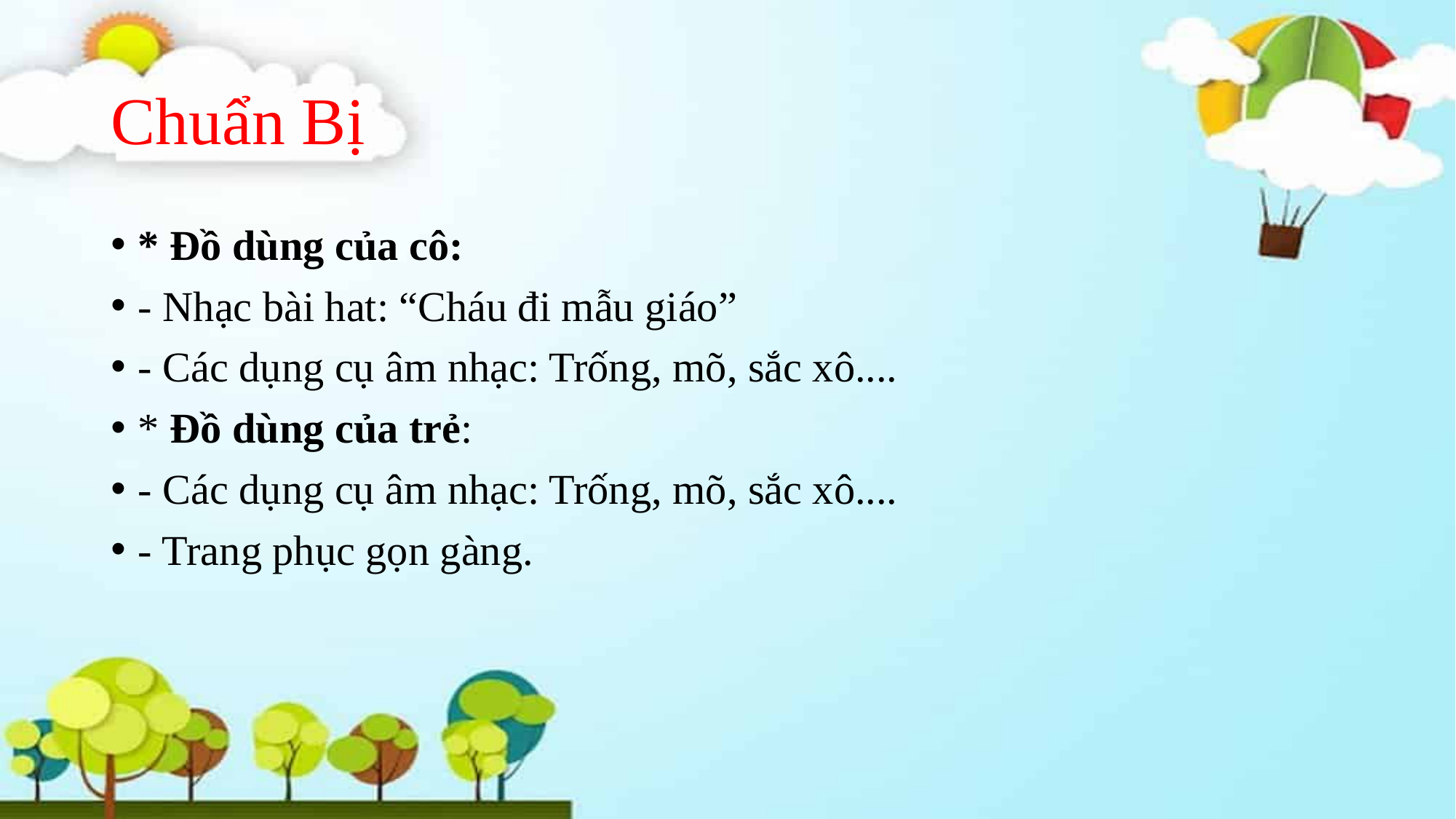

# Chuẩn Bị
* Đồ dùng của cô:
- Nhạc bài hat: “Cháu đi mẫu giáo”
- Các dụng cụ âm nhạc: Trống, mõ, sắc xô....
* Đồ dùng của trẻ:
- Các dụng cụ âm nhạc: Trống, mõ, sắc xô....
- Trang phục gọn gàng.